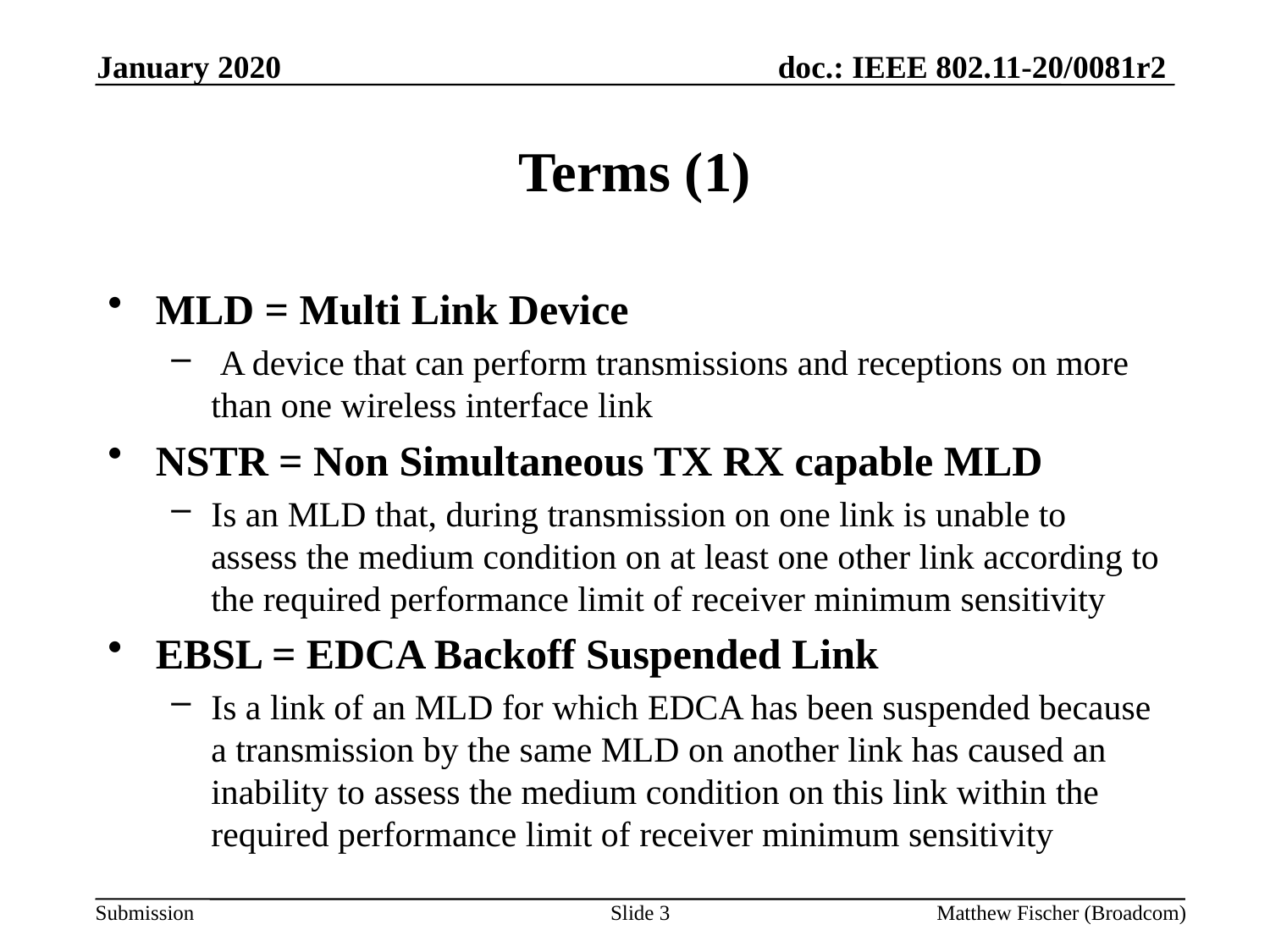

January 2020
# Terms (1)
MLD = Multi Link Device
 A device that can perform transmissions and receptions on more than one wireless interface link
NSTR = Non Simultaneous TX RX capable MLD
Is an MLD that, during transmission on one link is unable to assess the medium condition on at least one other link according to the required performance limit of receiver minimum sensitivity
EBSL = EDCA Backoff Suspended Link
Is a link of an MLD for which EDCA has been suspended because a transmission by the same MLD on another link has caused an inability to assess the medium condition on this link within the required performance limit of receiver minimum sensitivity
Slide 3
Matthew Fischer (Broadcom)